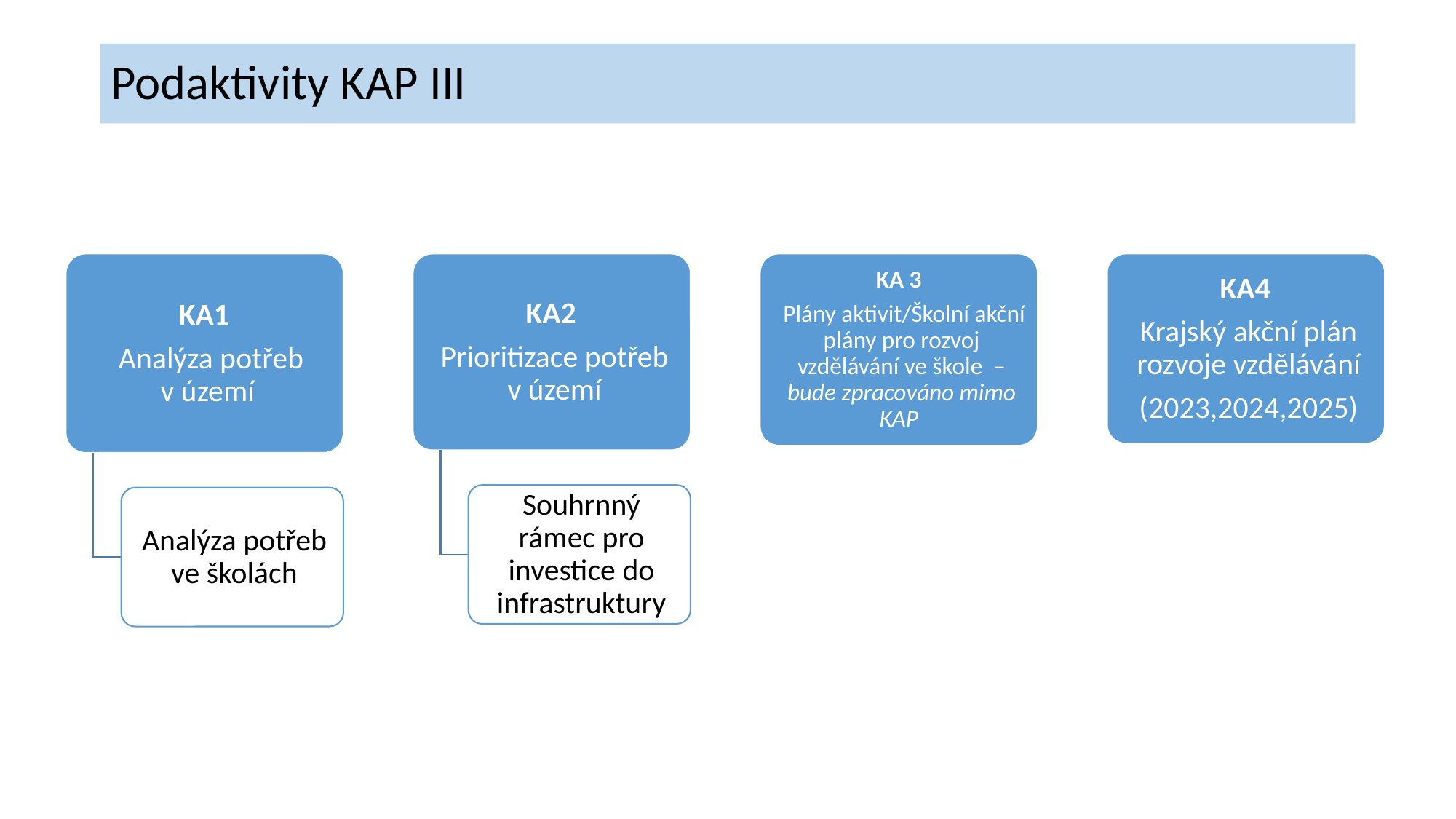

# Podaktivity KAP III
KA1
 Analýza potřeb v území
Analýza potřeb ve školách
KA2
Prioritizace potřeb v území
Souhrnný rámec pro investice do infrastruktury
KA 3
 Plány aktivit/Školní akční plány pro rozvoj vzdělávání ve škole  – bude zpracováno mimo KAP
KA4
Krajský akční plán rozvoje vzdělávání
(2023,2024,2025)